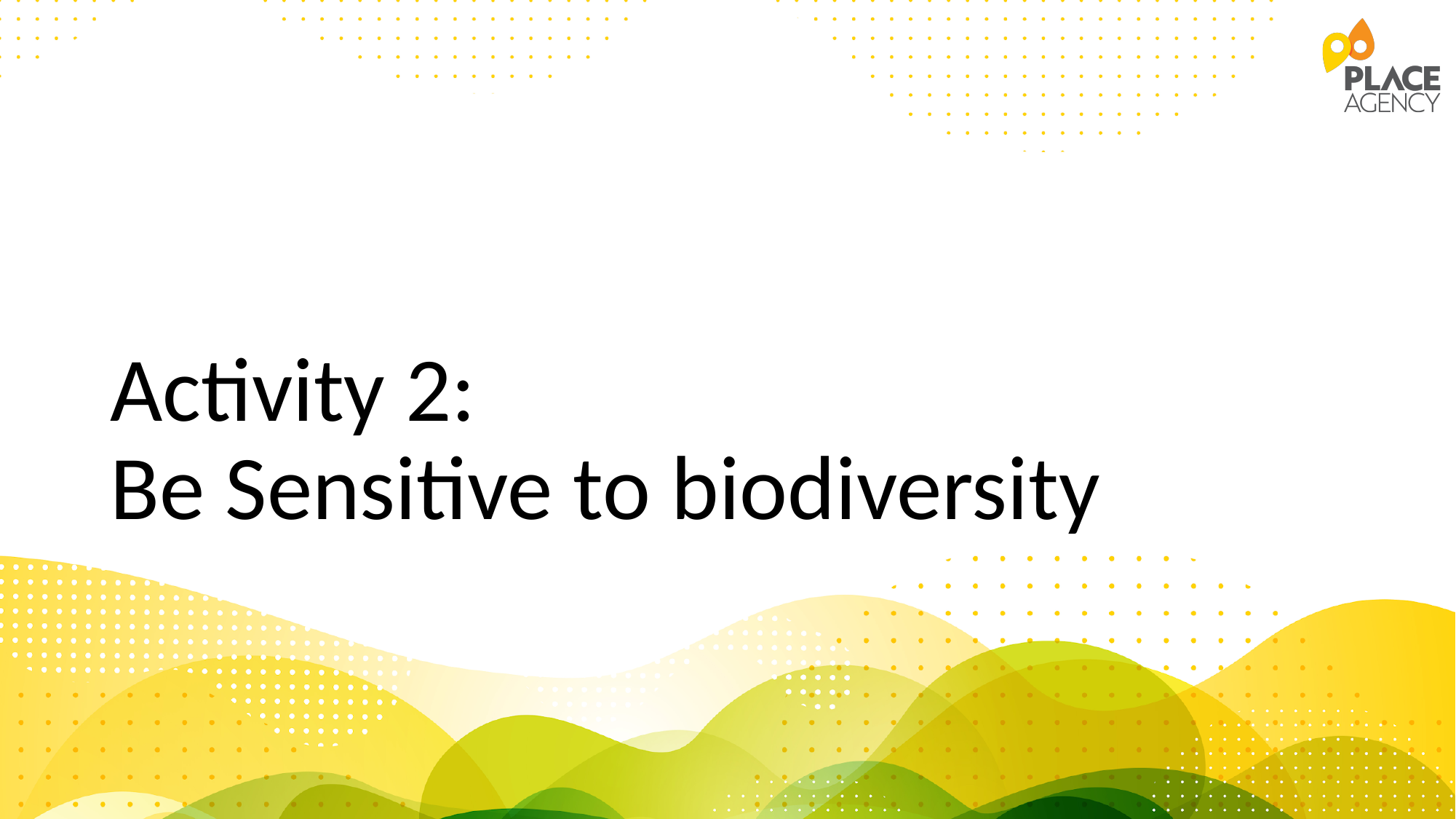

# Activity 2: Be Sensitive to biodiversity